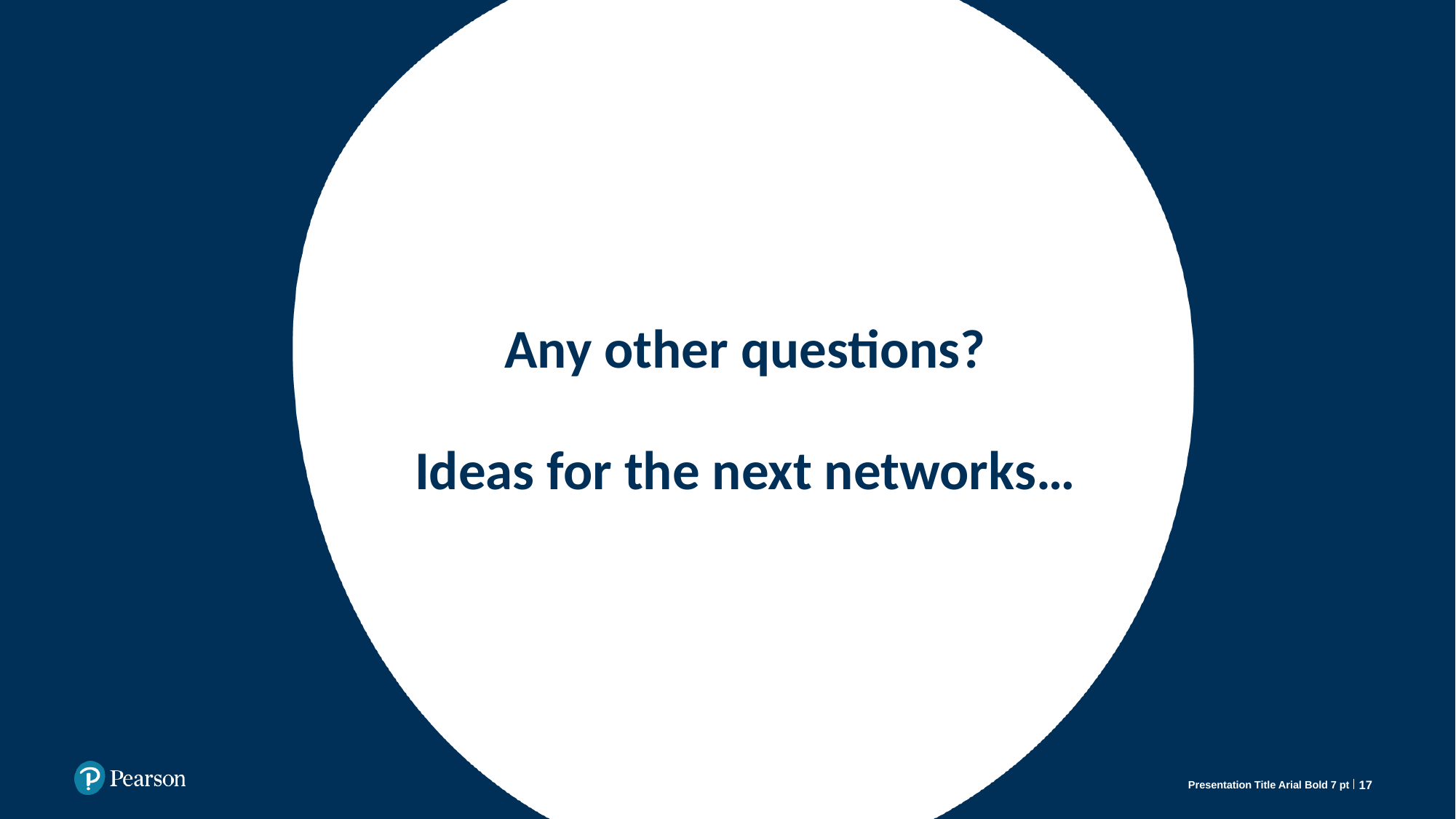

# Any other questions? Ideas for the next networks…
Presentation Title Arial Bold 7 pt
17